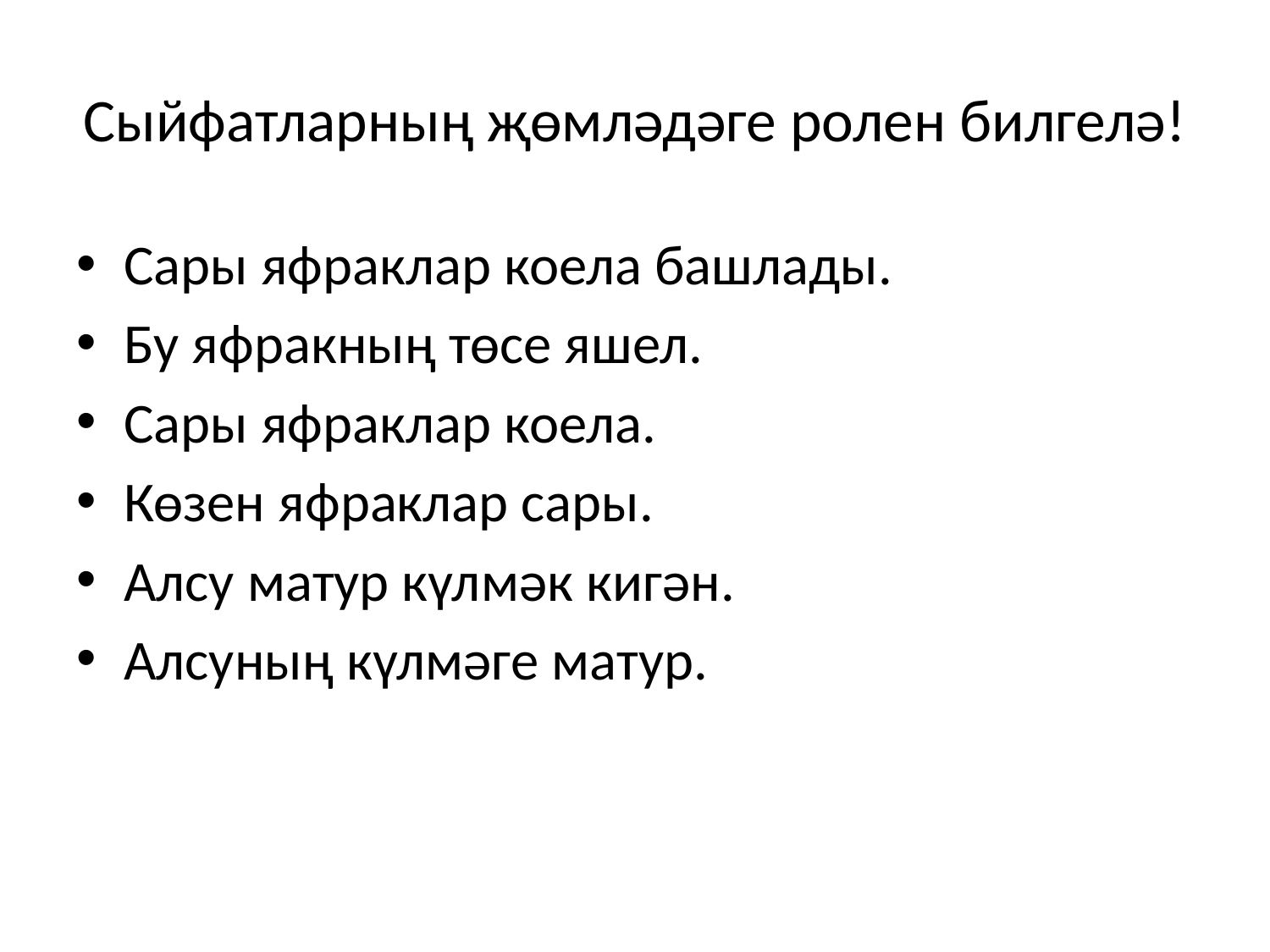

# Сыйфатларның җөмләдәге ролен билгелә!
Сары яфраклар коела башлады.
Бу яфракның төсе яшел.
Сары яфраклар коела.
Көзен яфраклар сары.
Алсу матур күлмәк кигән.
Алсуның күлмәге матур.